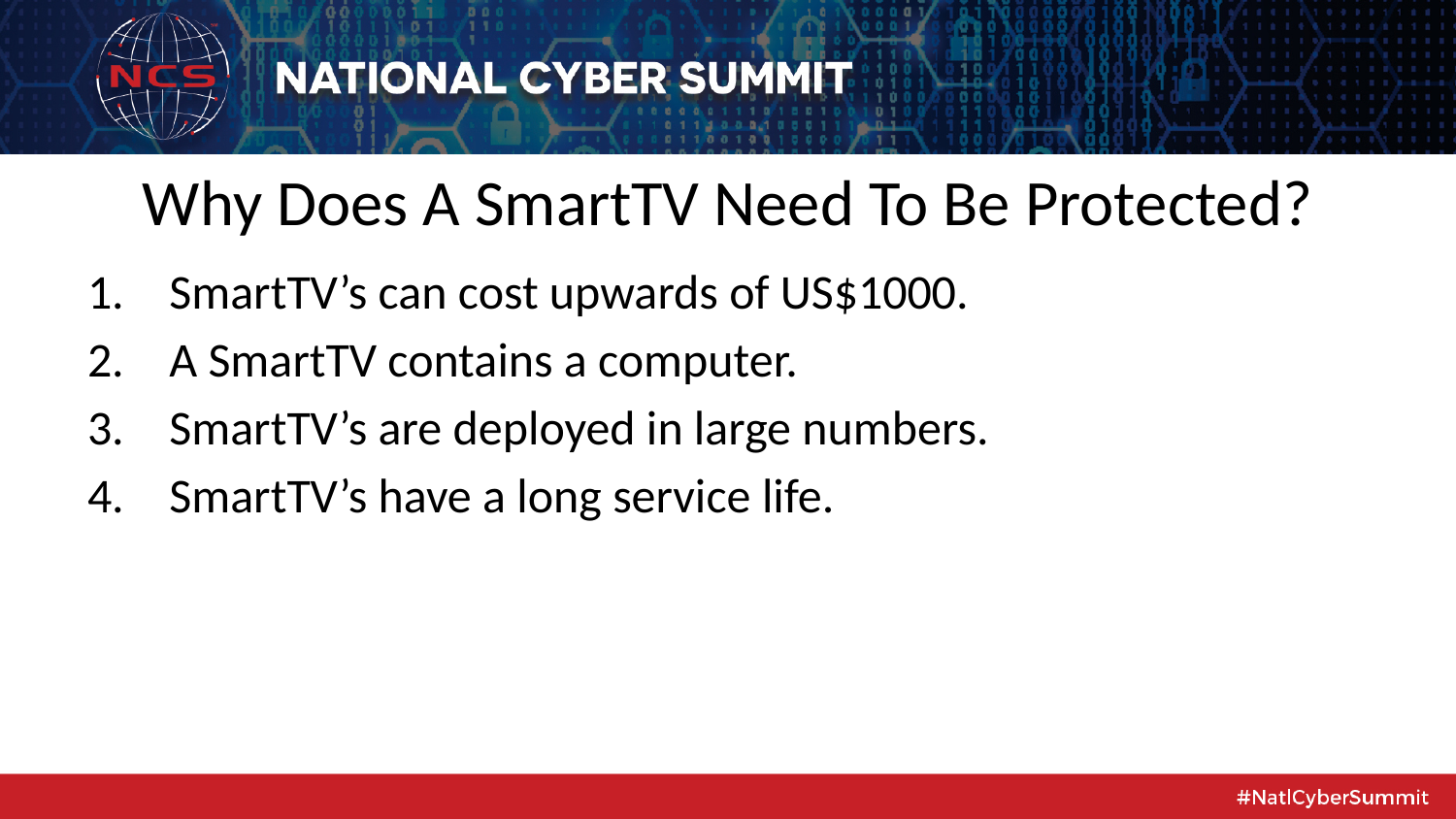

Why Does A SmartTV Need To Be Protected?
SmartTV’s can cost upwards of US$1000.
A SmartTV contains a computer.
SmartTV’s are deployed in large numbers.
SmartTV’s have a long service life.